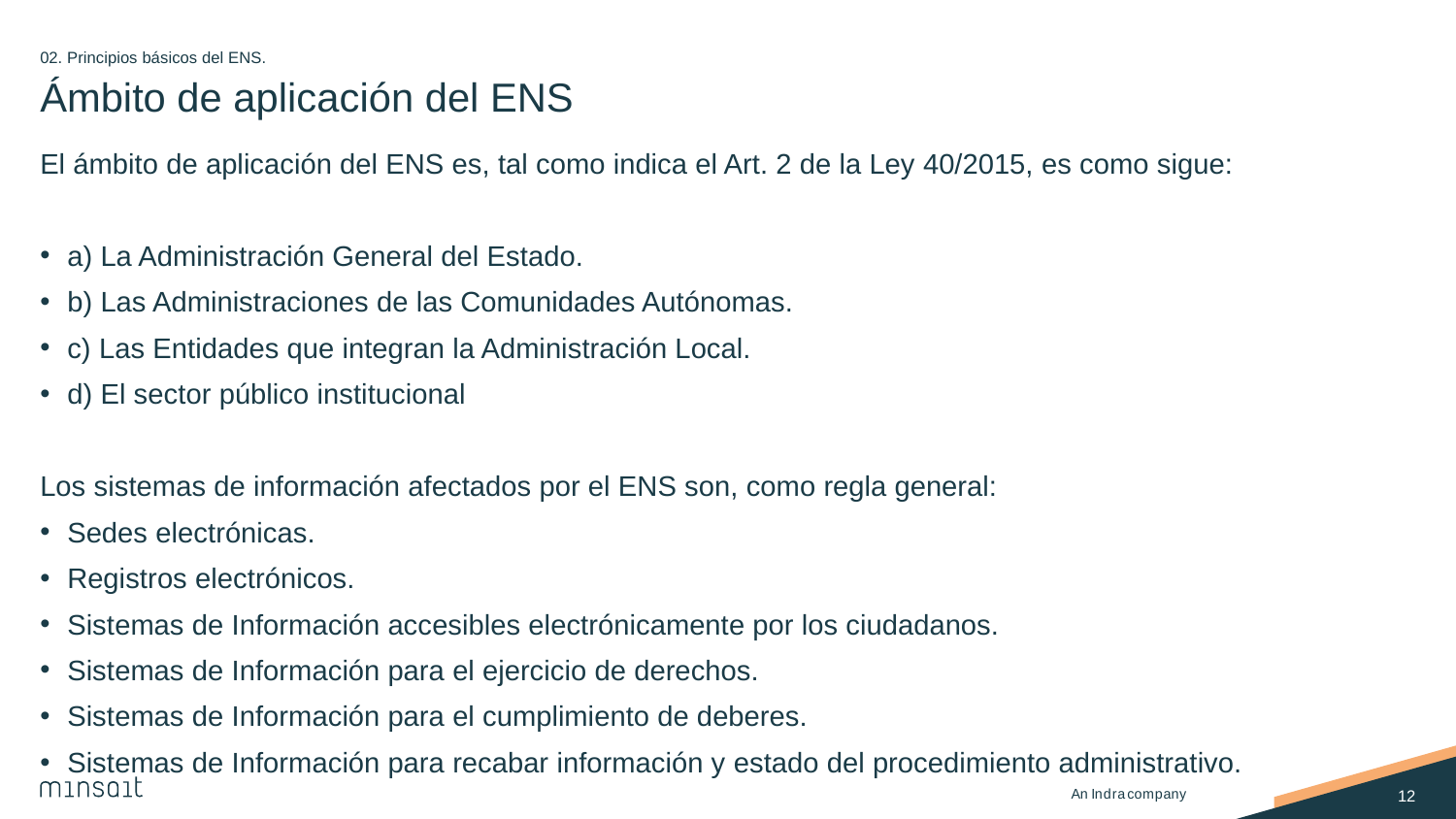

02. Principios básicos del ENS.
# Ámbito de aplicación del ENS
El ámbito de aplicación del ENS es, tal como indica el Art. 2 de la Ley 40/2015, es como sigue:

a) La Administración General del Estado.
b) Las Administraciones de las Comunidades Autónomas.
c) Las Entidades que integran la Administración Local.
d) El sector público institucional

Los sistemas de información afectados por el ENS son, como regla general:
Sedes electrónicas.
Registros electrónicos.
Sistemas de Información accesibles electrónicamente por los ciudadanos.
Sistemas de Información para el ejercicio de derechos.
Sistemas de Información para el cumplimiento de deberes.
Sistemas de Información para recabar información y estado del procedimiento administrativo.